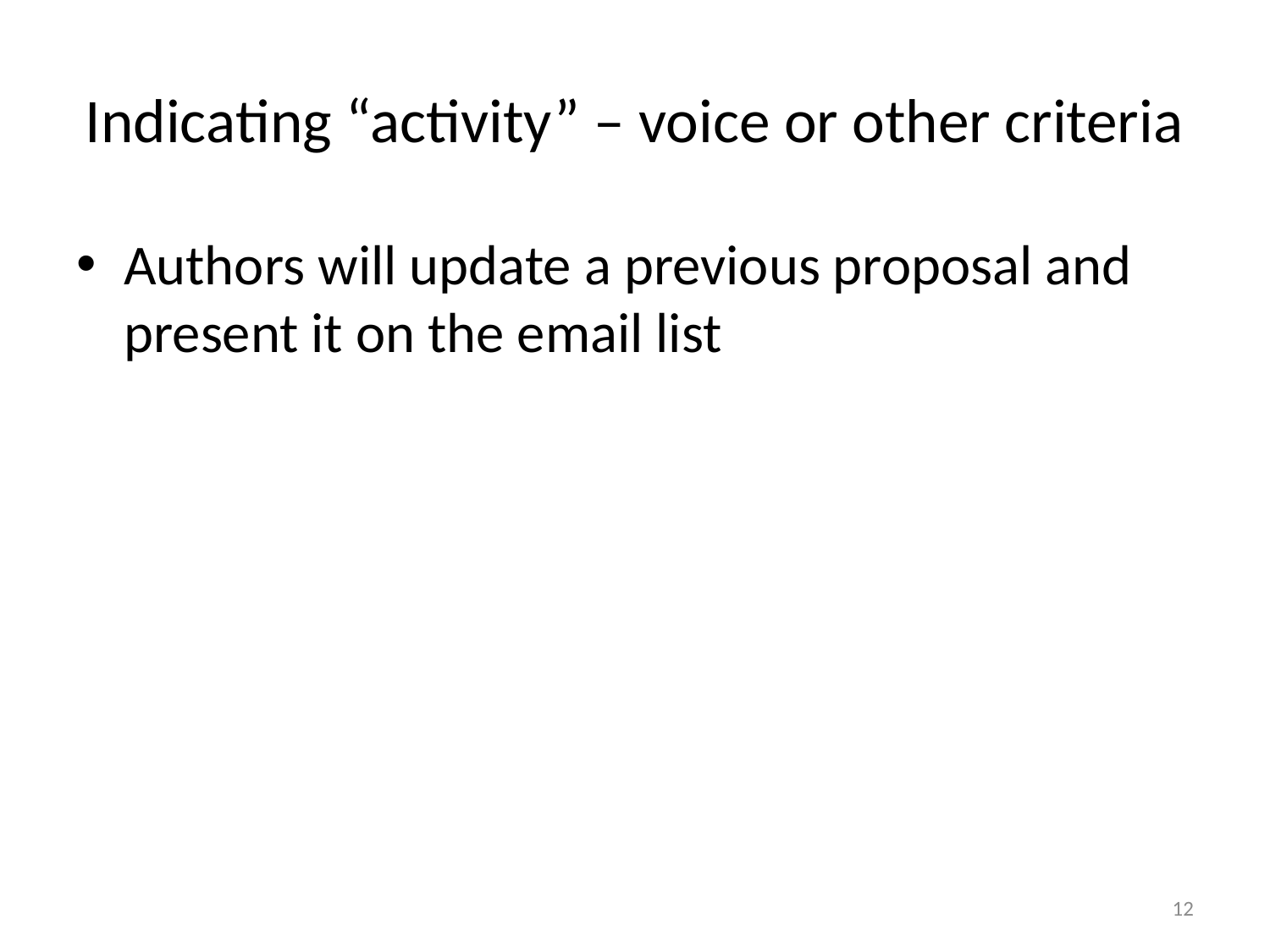

# Indicating “activity” – voice or other criteria
Authors will update a previous proposal and present it on the email list
12